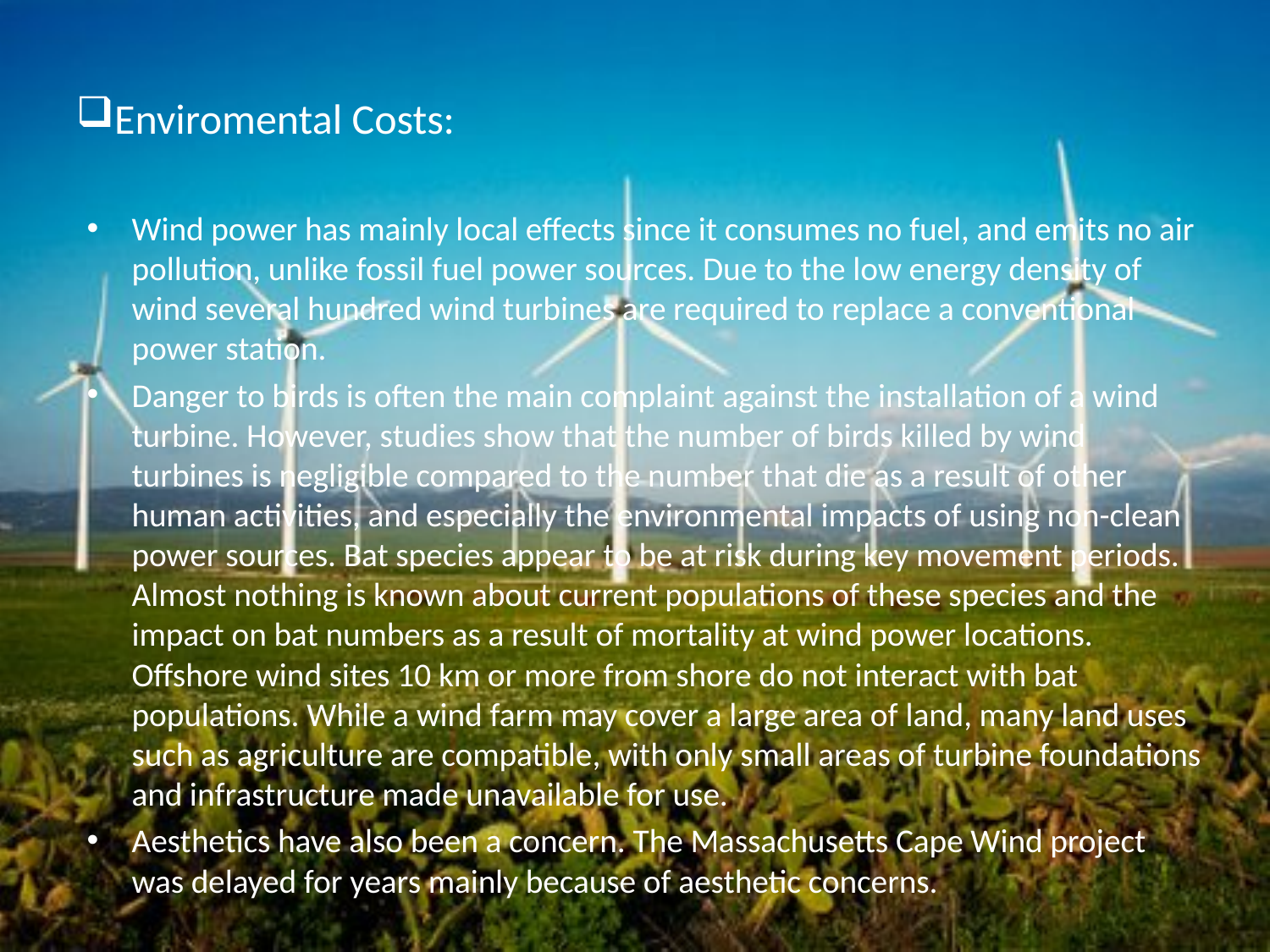

# Enviromental Costs:
Wind power has mainly local effects since it consumes no fuel, and emits no air pollution, unlike fossil fuel power sources. Due to the low energy density of wind several hundred wind turbines are required to replace a conventional power station.
Danger to birds is often the main complaint against the installation of a wind turbine. However, studies show that the number of birds killed by wind turbines is negligible compared to the number that die as a result of other human activities, and especially the environmental impacts of using non-clean power sources. Bat species appear to be at risk during key movement periods. Almost nothing is known about current populations of these species and the impact on bat numbers as a result of mortality at wind power locations. Offshore wind sites 10 km or more from shore do not interact with bat populations. While a wind farm may cover a large area of land, many land uses such as agriculture are compatible, with only small areas of turbine foundations and infrastructure made unavailable for use.
Aesthetics have also been a concern. The Massachusetts Cape Wind project was delayed for years mainly because of aesthetic concerns.